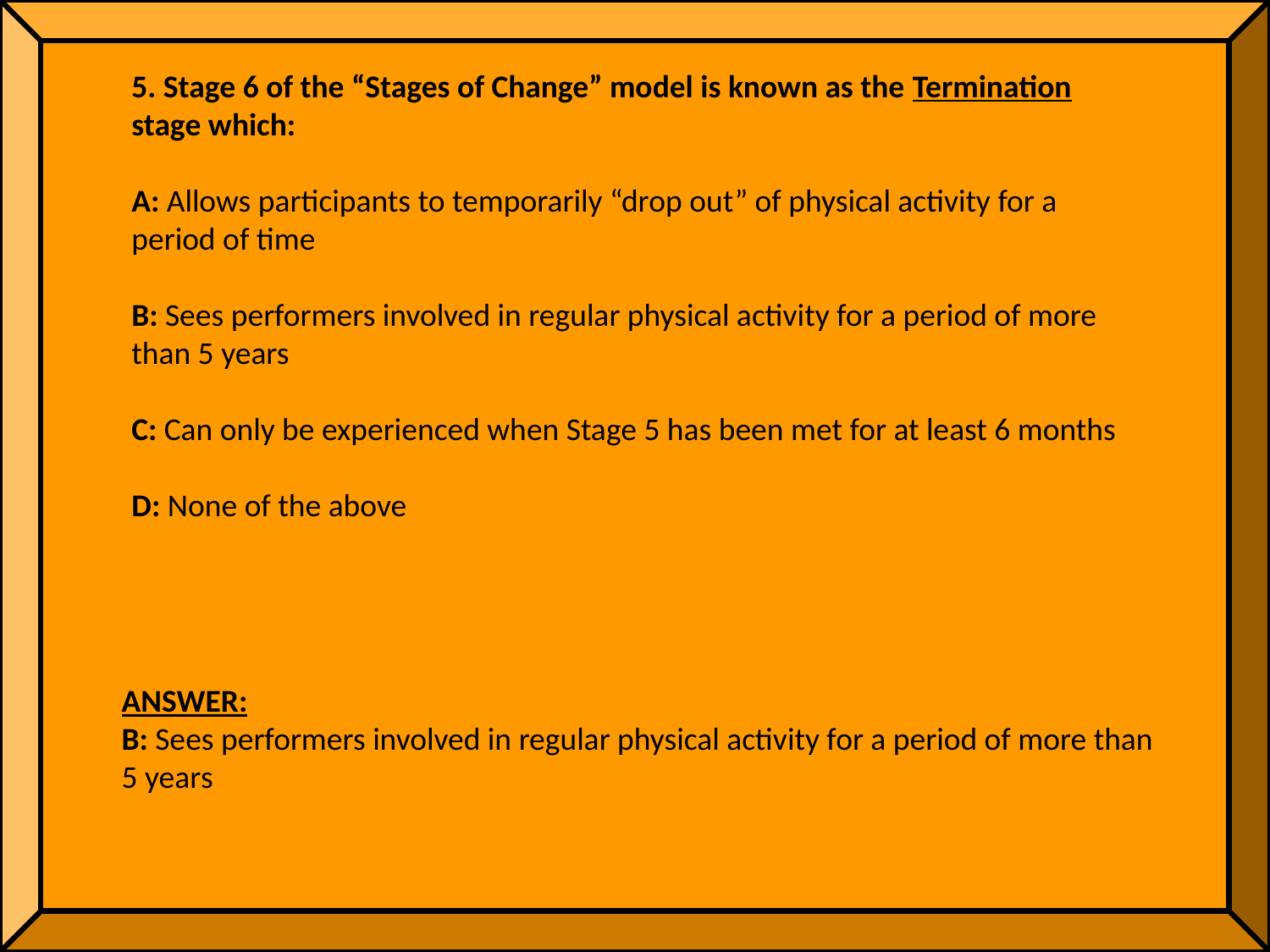

5. Stage 6 of the “Stages of Change” model is known as the Termination stage which:

A: Allows participants to temporarily “drop out” of physical activity for a period of time

B: Sees performers involved in regular physical activity for a period of more than 5 years

C: Can only be experienced when Stage 5 has been met for at least 6 months

D: None of the above

ANSWER:
B: Sees performers involved in regular physical activity for a period of more than 5 years